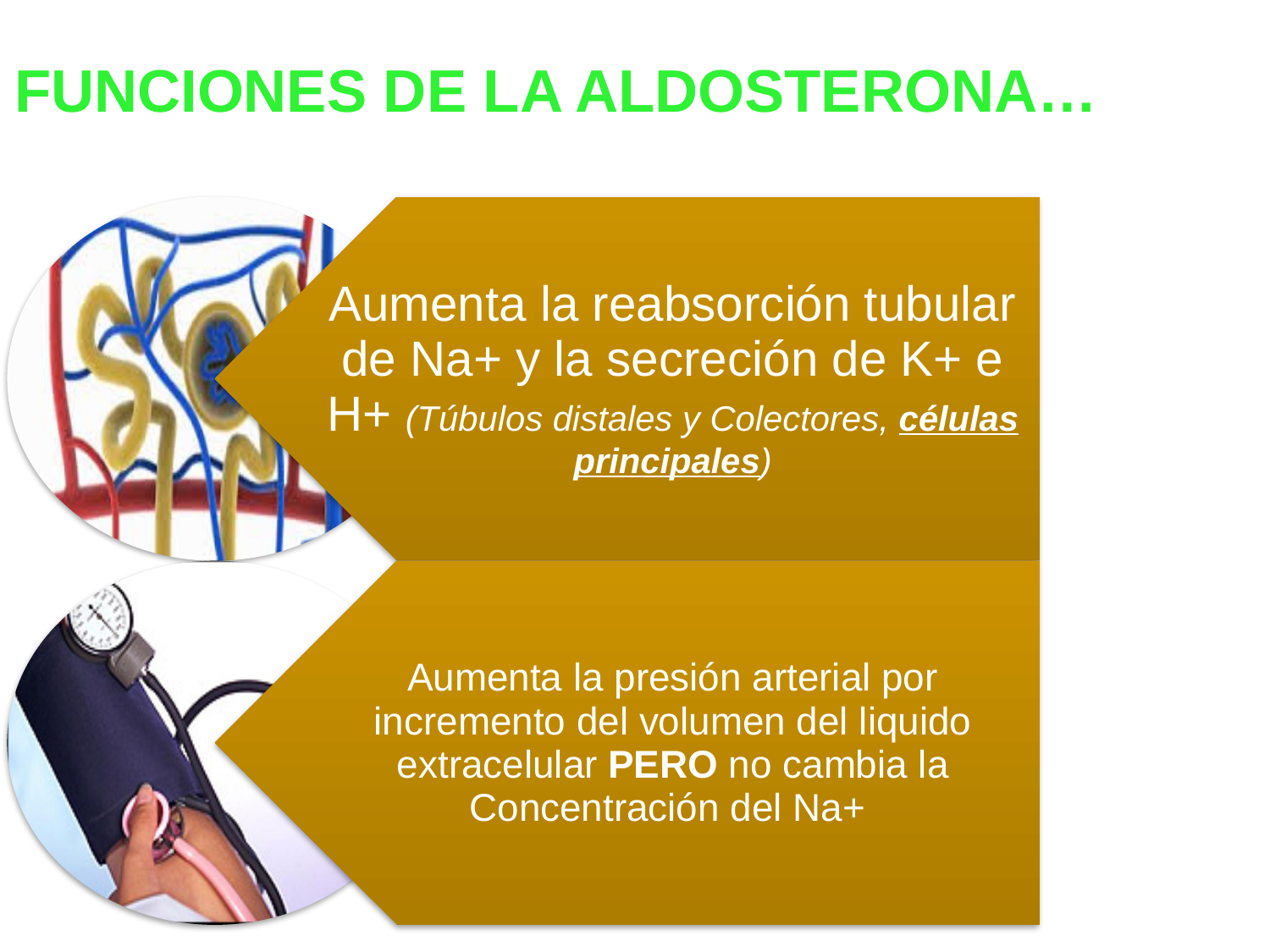

Funciones de la aldosterona…
Aumenta la reabsorción tubular de Na+ y la secreción de K+ e H+ (Túbulos distales y Colectores, células principales)
Aumenta la presión arterial por incremento del volumen del liquido extracelular PERO no cambia la Concentración del Na+